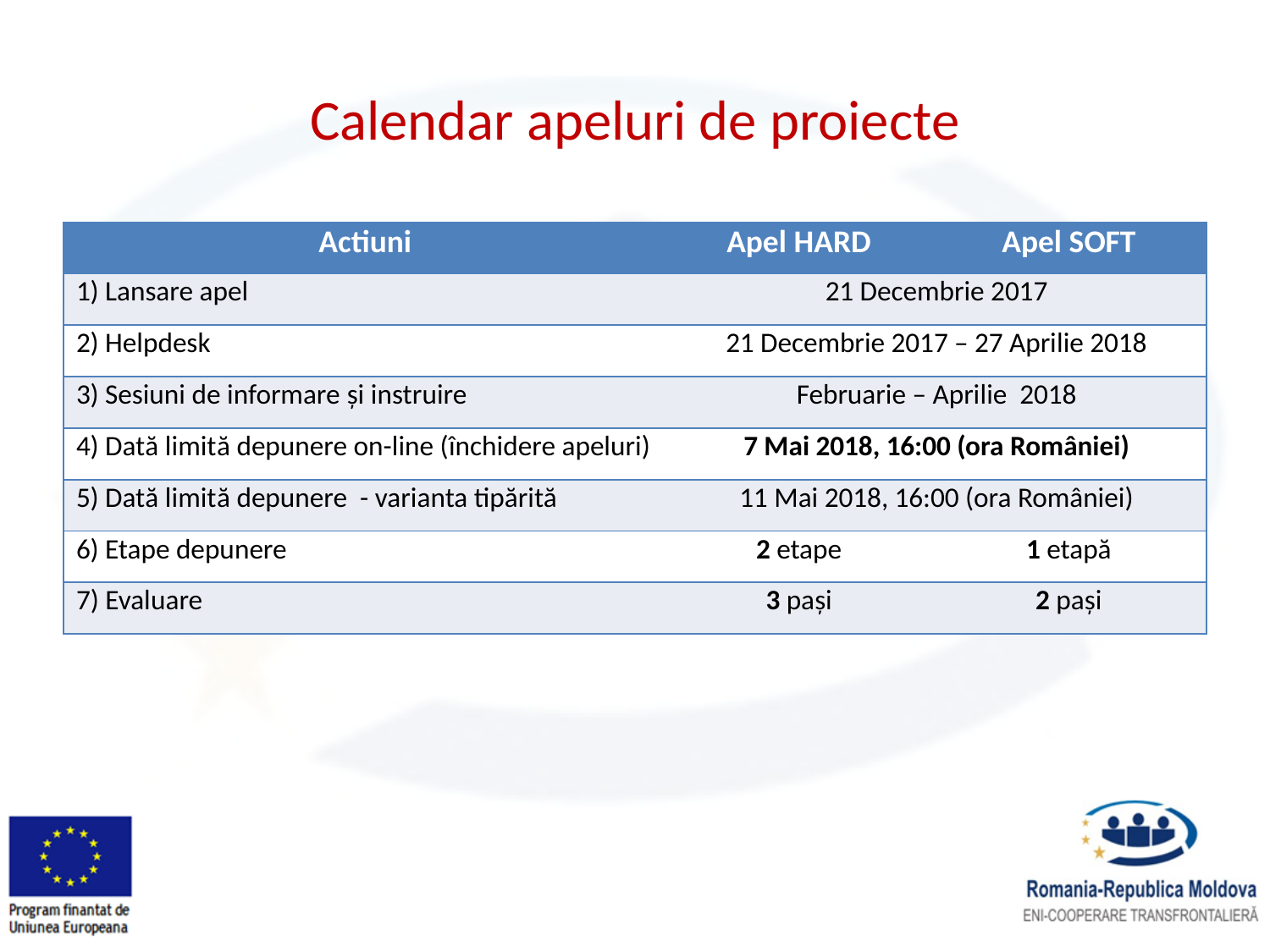

# Calendar apeluri de proiecte
| Actiuni | Apel HARD | Apel SOFT |
| --- | --- | --- |
| 1) Lansare apel | 21 Decembrie 2017 |  |
| 2) Helpdesk | 21 Decembrie 2017 – 27 Aprilie 2018 |  |
| 3) Sesiuni de informare și instruire | Februarie – Aprilie 2018 |  |
| 4) Dată limită depunere on-line (închidere apeluri) | 7 Mai 2018, 16:00 (ora României) |  |
| 5) Dată limită depunere - varianta tipărită | 11 Mai 2018, 16:00 (ora României) |  |
| 6) Etape depunere | 2 etape | 1 etapă |
| 7) Evaluare | 3 pași | 2 pași |